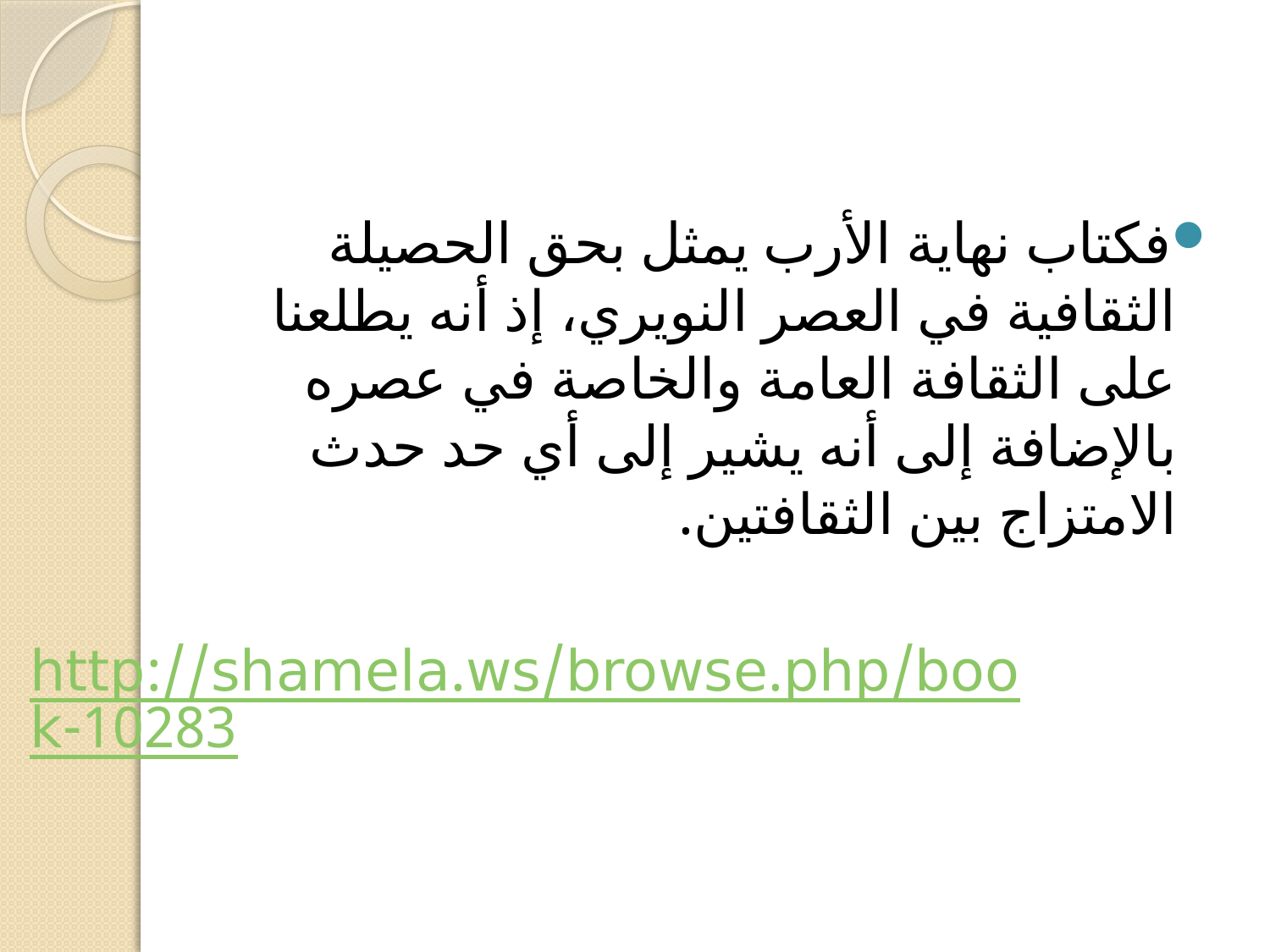

#
فكتاب نهاية الأرب يمثل بحق الحصيلة الثقافية في العصر النويري، إذ أنه يطلعنا على الثقافة العامة والخاصة في عصره بالإضافة إلى أنه يشير إلى أي حد حدث الامتزاج بين الثقافتين.

http://shamela.ws/browse.php/book-10283